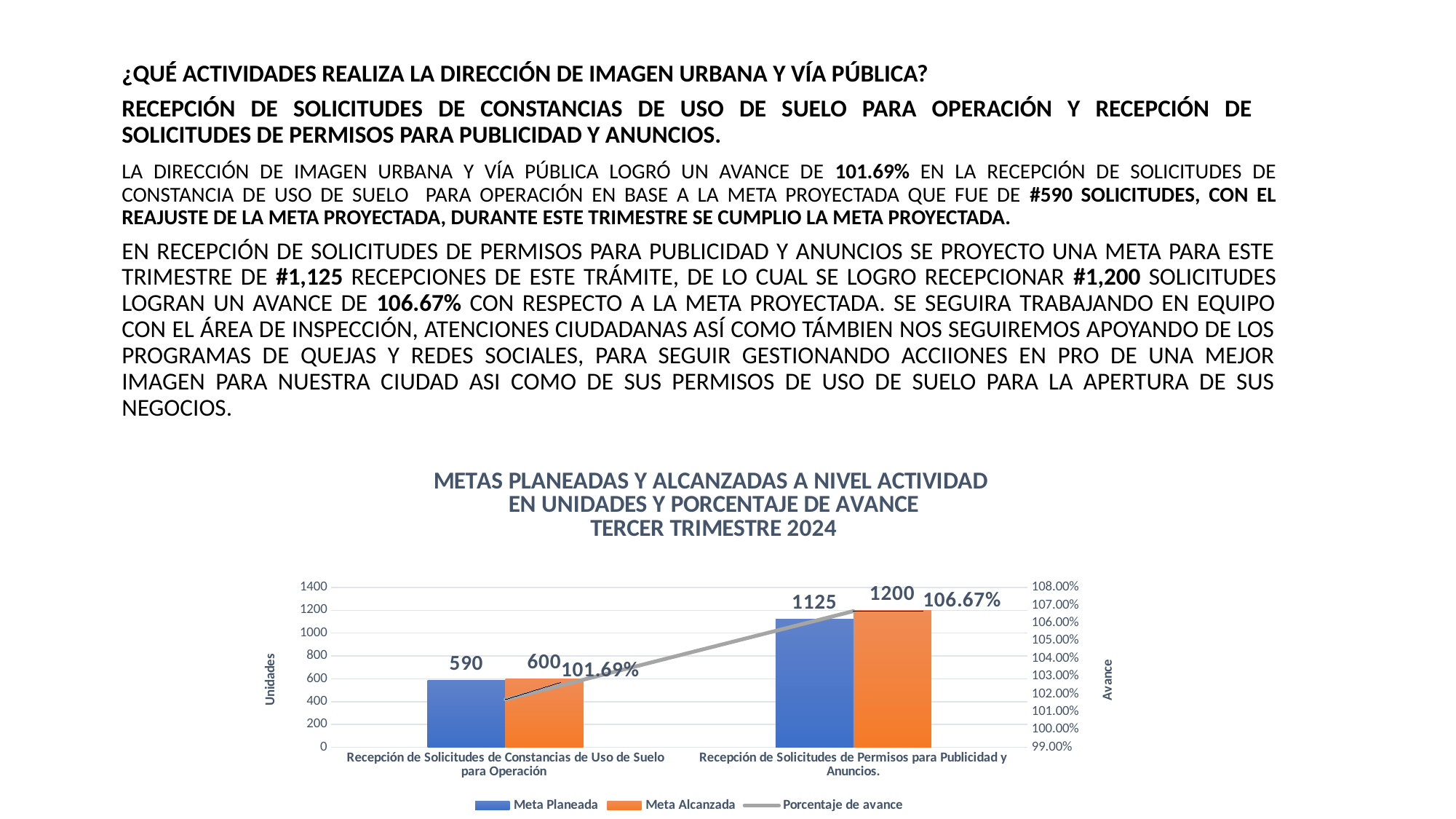

¿QUÉ ACTIVIDADES REALIZA LA DIRECCIÓN DE IMAGEN URBANA Y VÍA PÚBLICA?
RECEPCIÓN DE SOLICITUDES DE CONSTANCIAS DE USO DE SUELO PARA OPERACIÓN Y RECEPCIÓN DE SOLICITUDES DE PERMISOS PARA PUBLICIDAD Y ANUNCIOS.
LA DIRECCIÓN DE IMAGEN URBANA Y VÍA PÚBLICA LOGRÓ UN AVANCE DE 101.69% EN LA RECEPCIÓN DE SOLICITUDES DE CONSTANCIA DE USO DE SUELO  PARA OPERACIÓN EN BASE A LA META PROYECTADA QUE FUE DE #590 SOLICITUDES, CON EL REAJUSTE DE LA META PROYECTADA, DURANTE ESTE TRIMESTRE SE CUMPLIO LA META PROYECTADA.
EN RECEPCIÓN DE SOLICITUDES DE PERMISOS PARA PUBLICIDAD Y ANUNCIOS SE PROYECTO UNA META PARA ESTE TRIMESTRE DE #1,125 RECEPCIONES DE ESTE TRÁMITE, DE LO CUAL SE LOGRO RECEPCIONAR #1,200 SOLICITUDES LOGRAN UN AVANCE DE 106.67% CON RESPECTO A LA META PROYECTADA. SE SEGUIRA TRABAJANDO EN EQUIPO CON EL ÁREA DE INSPECCIÓN, ATENCIONES CIUDADANAS ASÍ COMO TÁMBIEN NOS SEGUIREMOS APOYANDO DE LOS PROGRAMAS DE QUEJAS Y REDES SOCIALES, PARA SEGUIR GESTIONANDO ACCIIONES EN PRO DE UNA MEJOR IMAGEN PARA NUESTRA CIUDAD ASI COMO DE SUS PERMISOS DE USO DE SUELO PARA LA APERTURA DE SUS NEGOCIOS.

### Chart: METAS PLANEADAS Y ALCANZADAS A NIVEL ACTIVIDAD
EN UNIDADES Y PORCENTAJE DE AVANCE
TERCER TRIMESTRE 2024

| Category | Meta Planeada | Meta Alcanzada |  |
|---|---|---|---|
| Recepción de Solicitudes de Constancias de Uso de Suelo para Operación  | 590.0 | 600.0 | 1.0169491525423728 |
| Recepción de Solicitudes de Permisos para Publicidad y Anuncios. | 1125.0 | 1200.0 | 1.0666666666666667 |